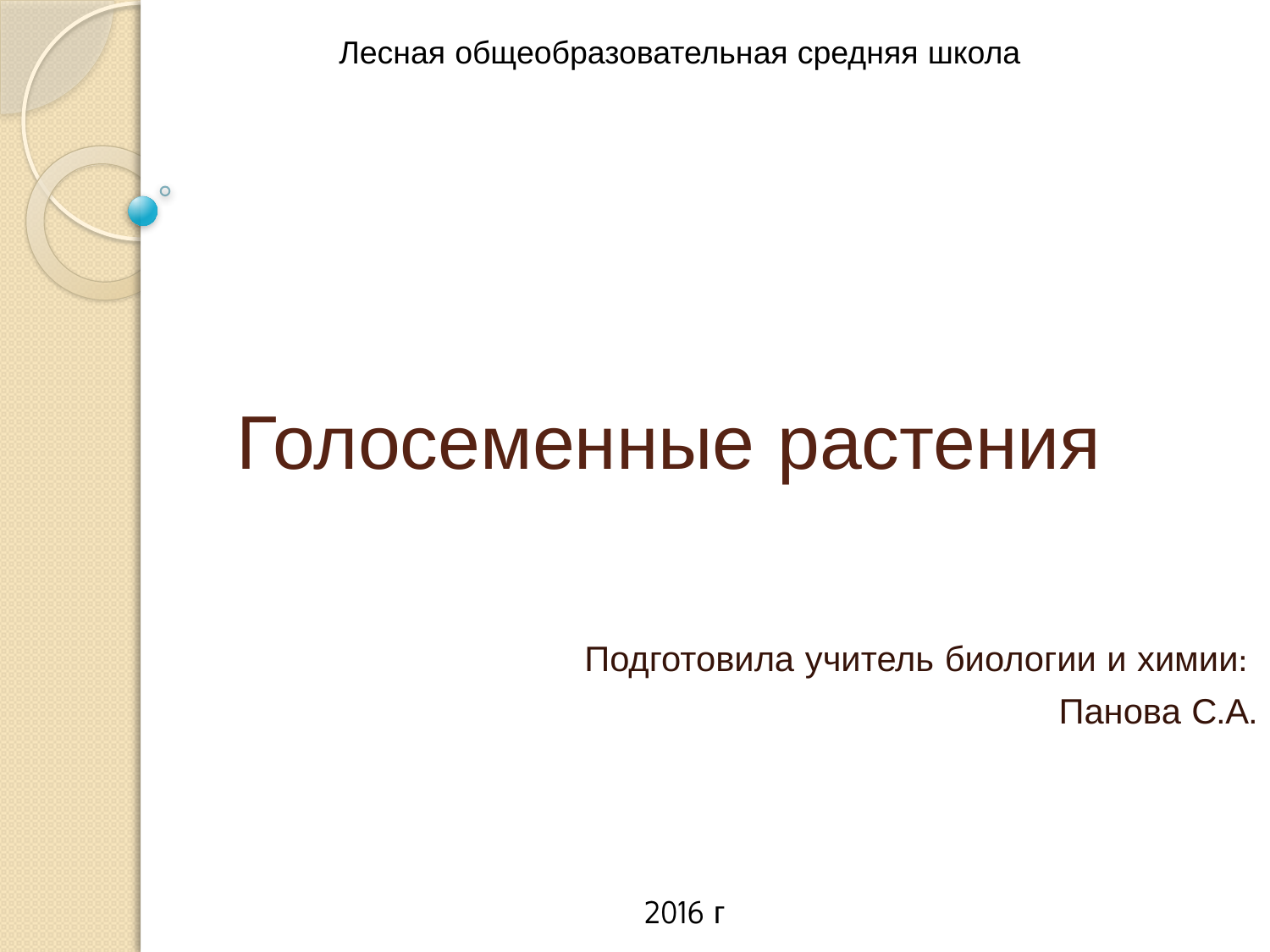

Лесная общеобразовательная средняя школа
# Голосеменные растения
Подготовила учитель биологии и химии:
Панова С.А.
2016 г